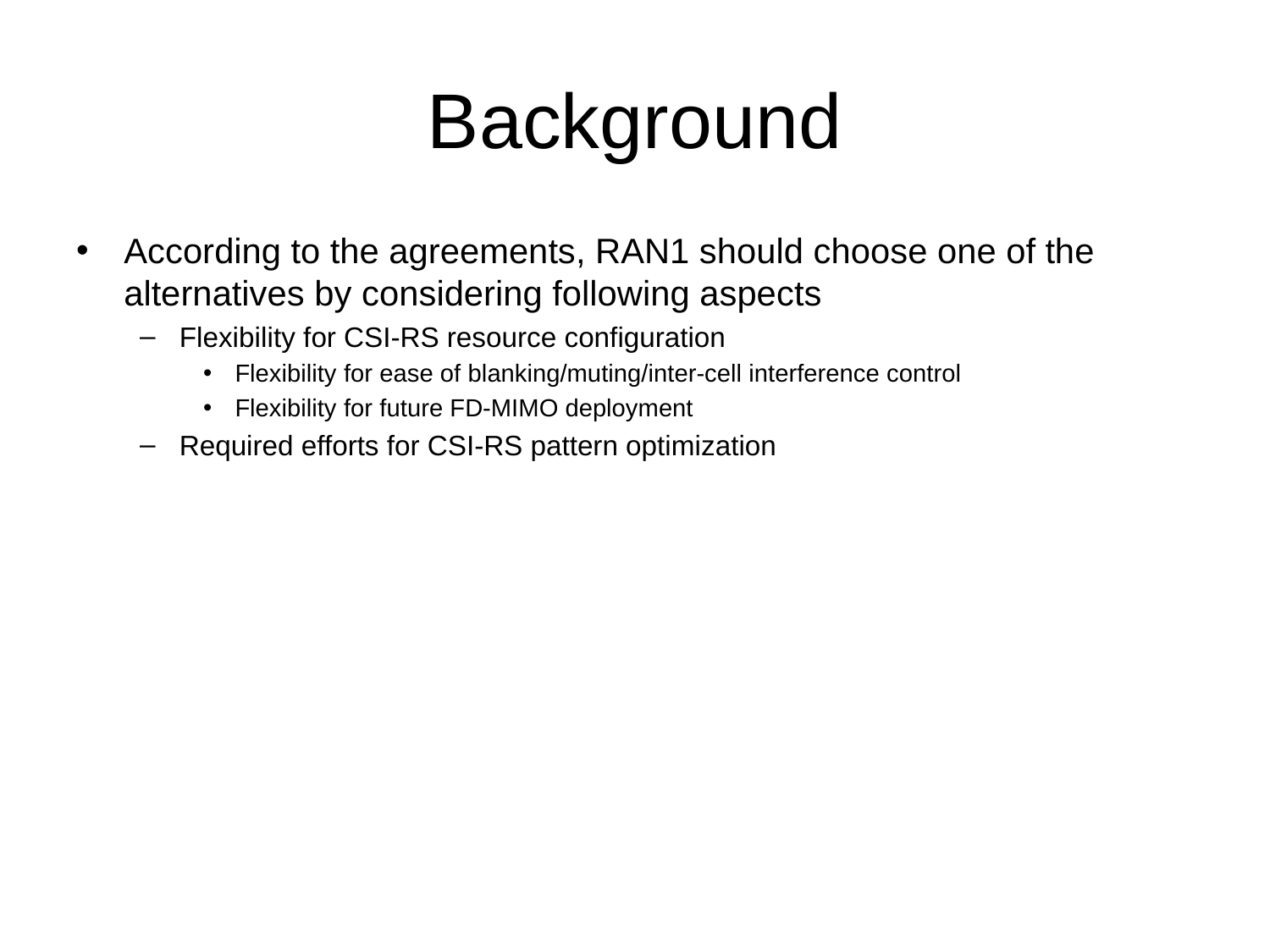

# Background
According to the agreements, RAN1 should choose one of the alternatives by considering following aspects
Flexibility for CSI-RS resource configuration
Flexibility for ease of blanking/muting/inter-cell interference control
Flexibility for future FD-MIMO deployment
Required efforts for CSI-RS pattern optimization